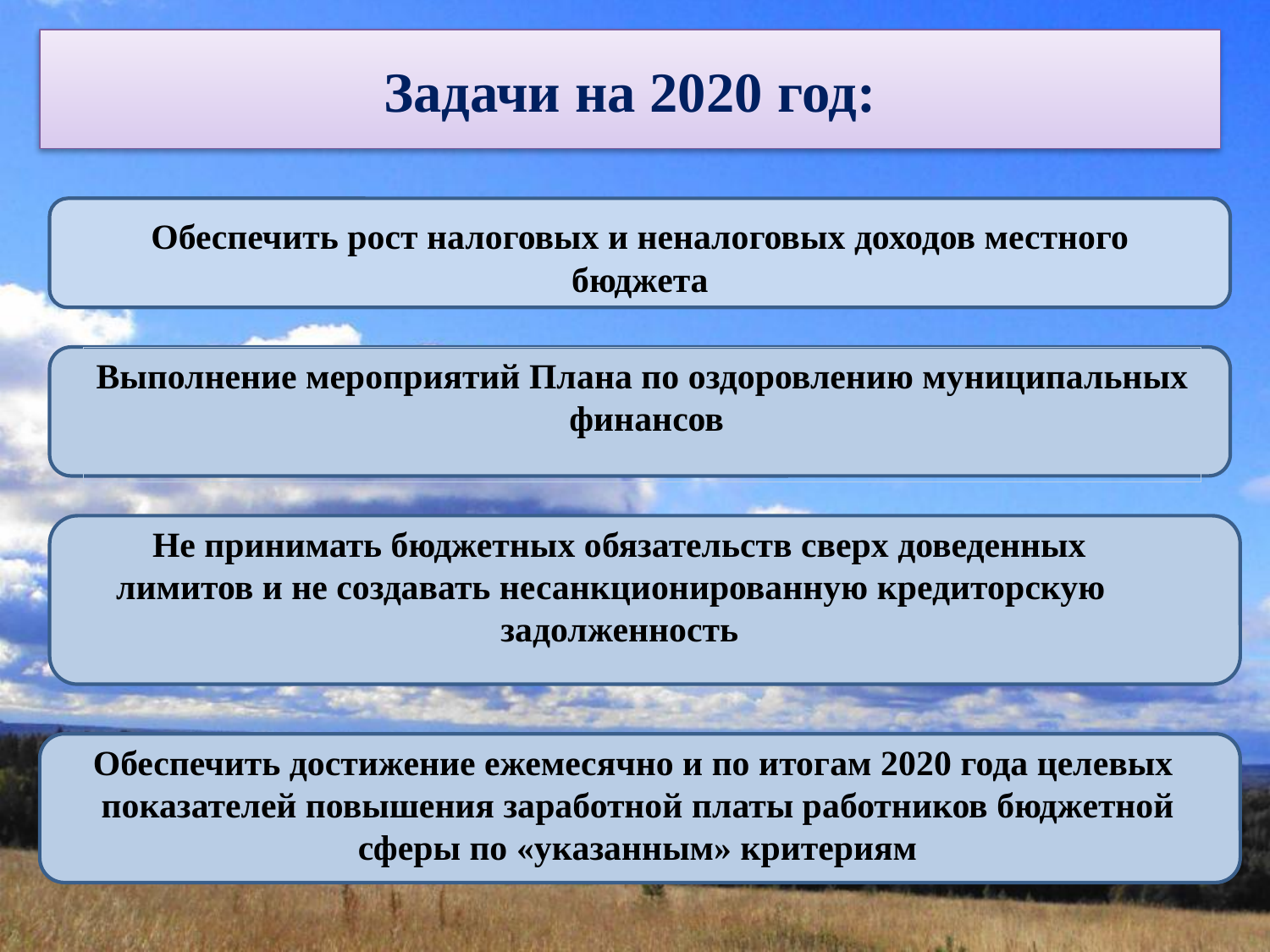

# Задачи на 2020 год:

Обеспечить рост налоговых и неналоговых доходов местного бюджета

Выполнение мероприятий Плана по оздоровлению муниципальных
 финансов

 Не принимать бюджетных обязательств сверх доведенных лимитов и не создавать несанкционированную кредиторскую
 задолженность

Обеспечить достижение ежемесячно и по итогам 2020 года целевых
показателей повышения заработной платы работников бюджетной сферы по «указанным» критериям